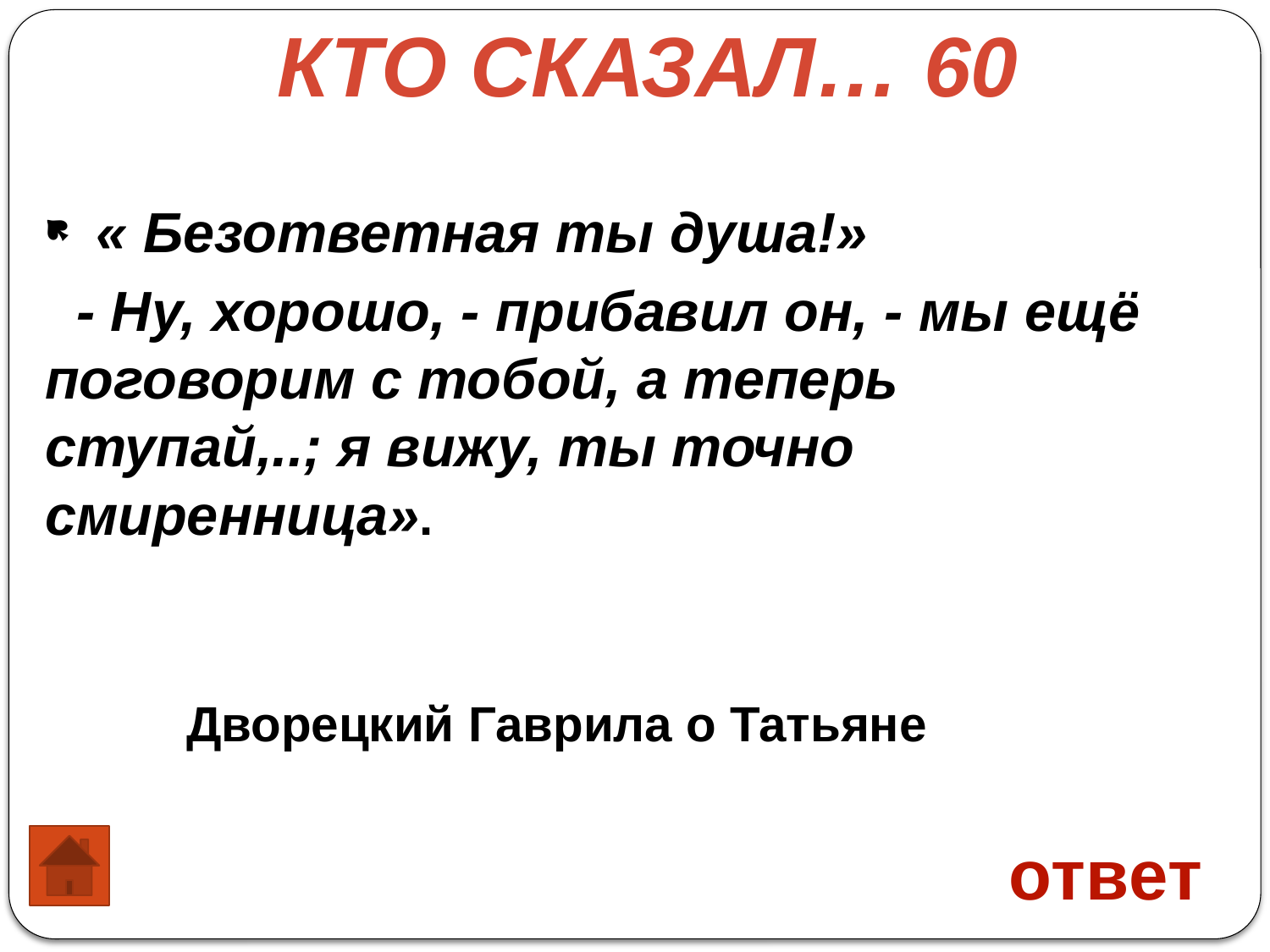

Кто сказал… 60
 « Безответная ты душа!»
  - Ну, хорошо, - прибавил он, - мы ещё поговорим с тобой, а теперь ступай,..; я вижу, ты точно смиренница».
Дворецкий Гаврила о Татьяне
ответ